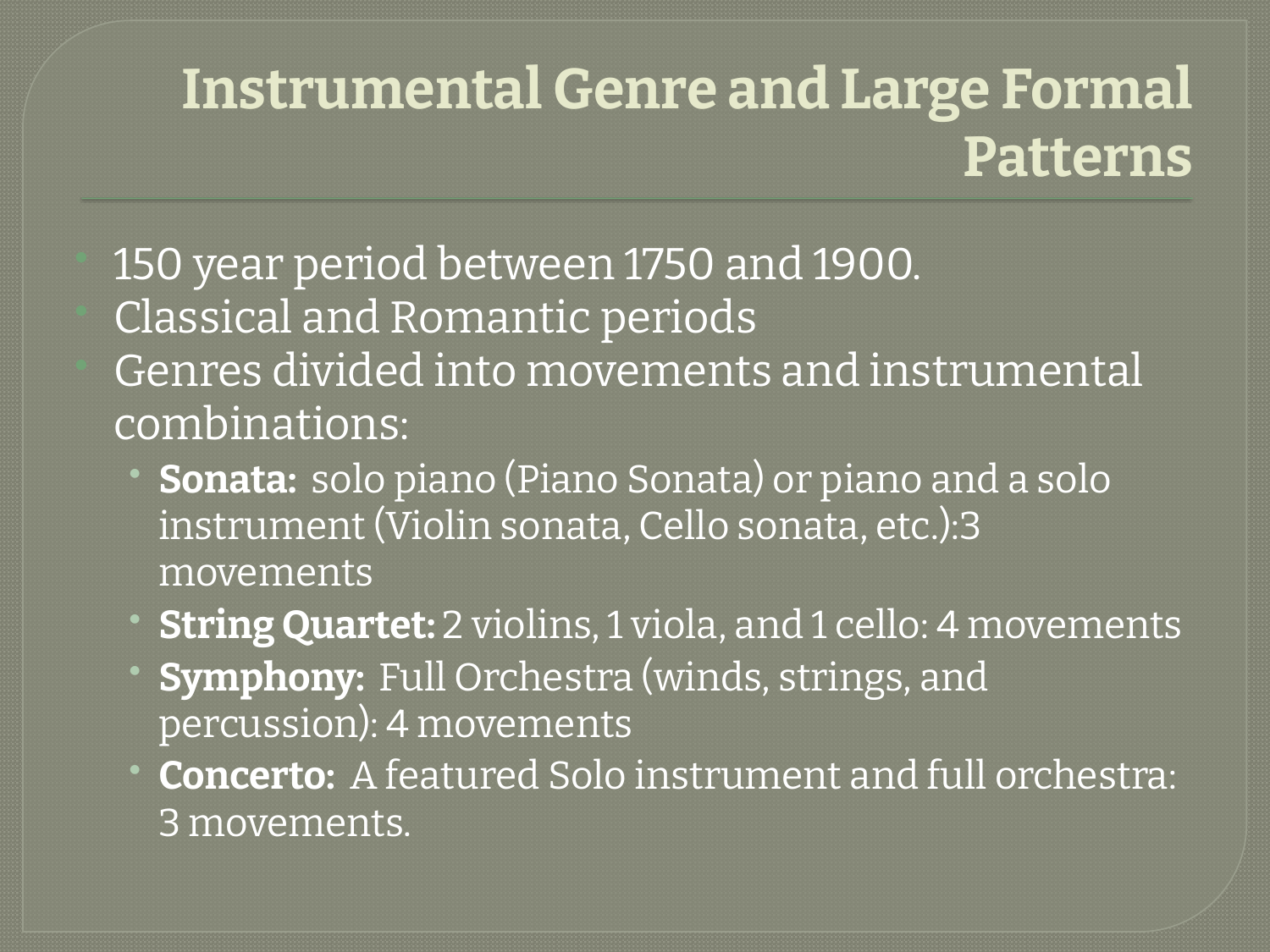

# Instrumental Genre and Large Formal Patterns
150 year period between 1750 and 1900.
Classical and Romantic periods
Genres divided into movements and instrumental combinations:
Sonata:  solo piano (Piano Sonata) or piano and a solo instrument (Violin sonata, Cello sonata, etc.):3 movements
String Quartet: 2 violins, 1 viola, and 1 cello: 4 movements
Symphony:  Full Orchestra (winds, strings, and percussion): 4 movements
Concerto:  A featured Solo instrument and full orchestra: 3 movements.